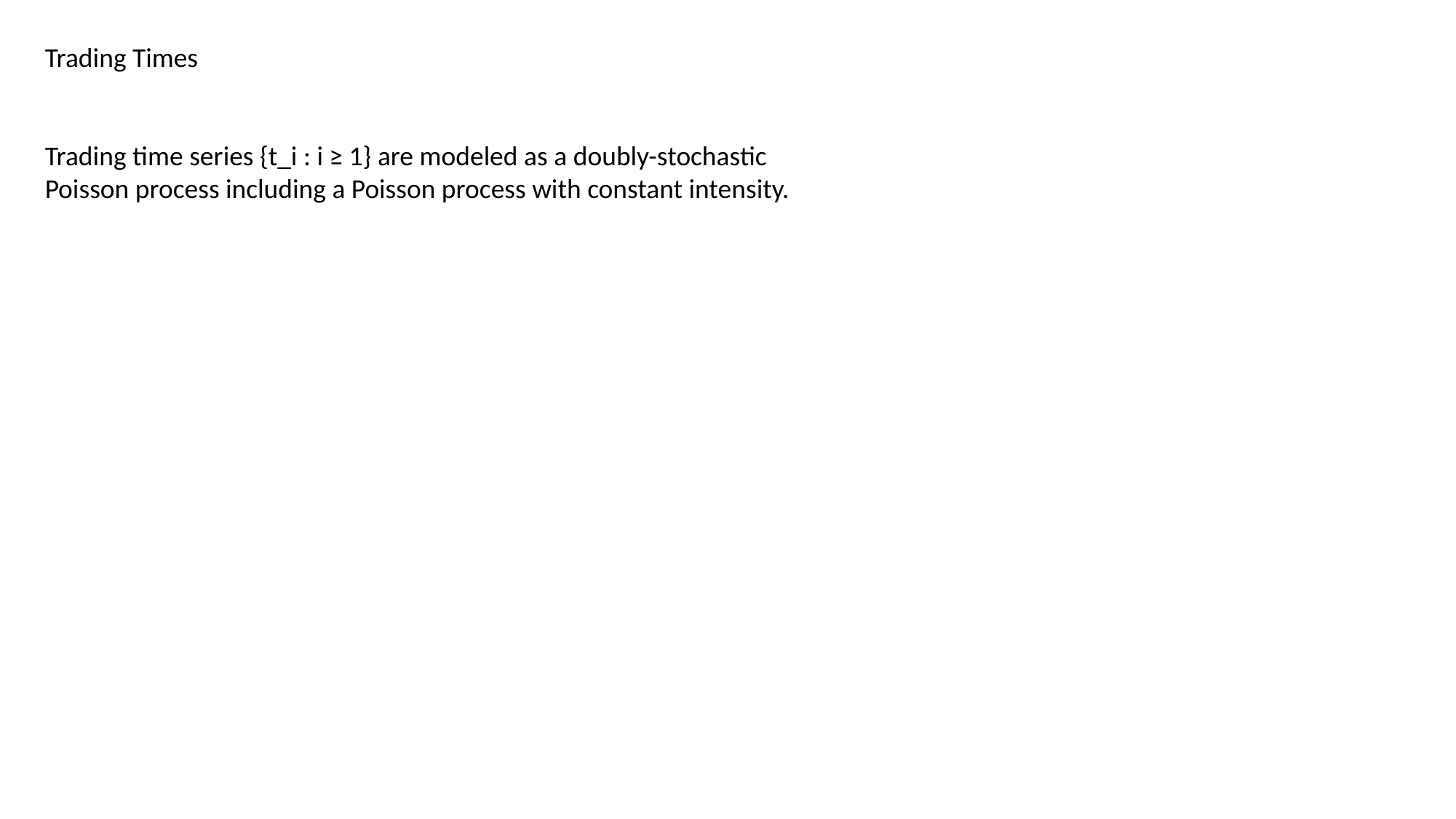

Trading Times

Trading time series {t_i : i ≥ 1} are modeled as a doubly-stochastic
Poisson process including a Poisson process with constant intensity.